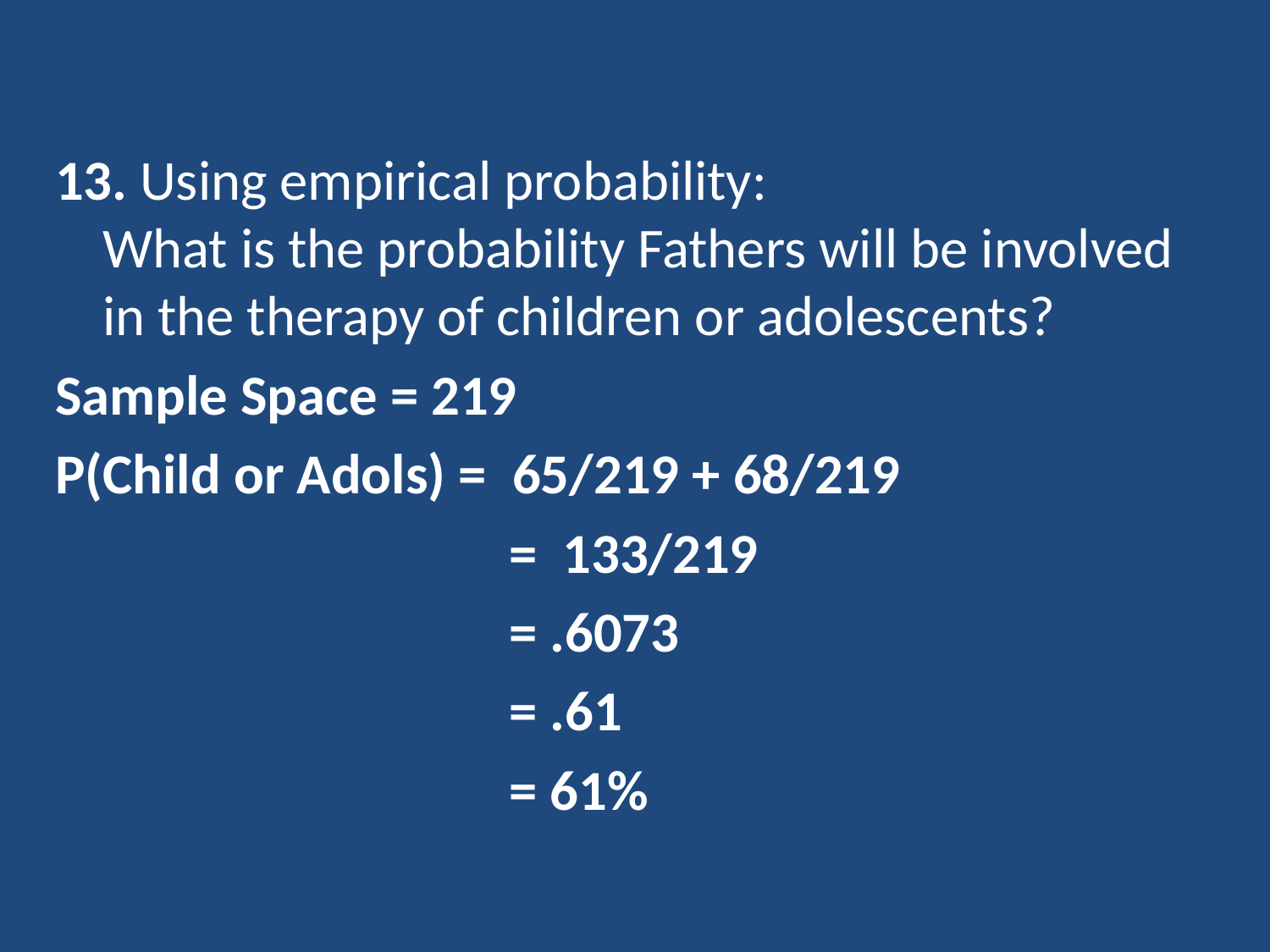

13. Using empirical probability:
What is the probability Fathers will be involved in the therapy of children or adolescents?
Sample Space = 219
P(Child or Adols) =  65/219 + 68/219
				  =  133/219
				  = .6073
				  = .61
				  = 61%